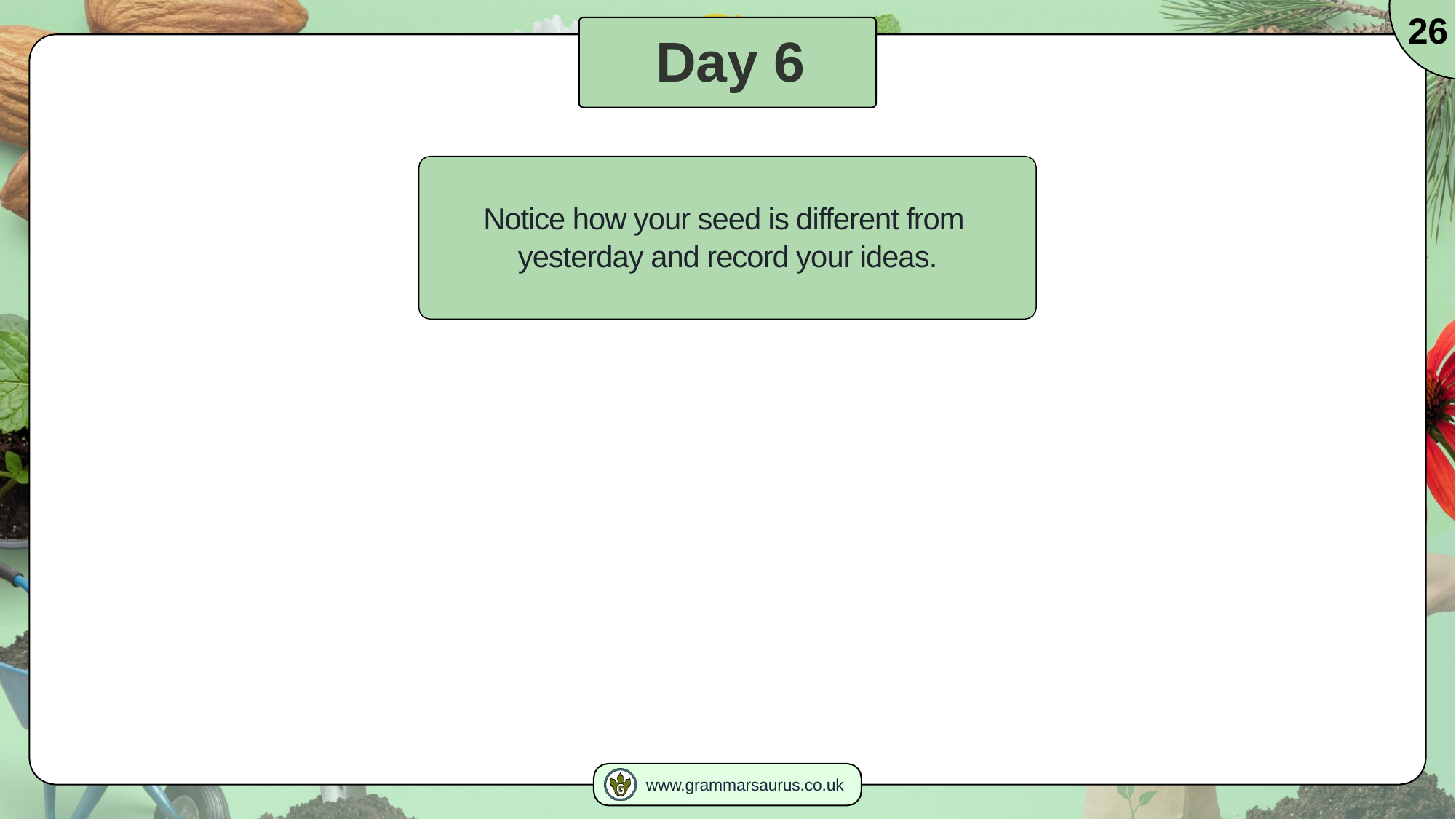

26

# Day 6

Notice how your seed is different from yesterday and record your ideas.
www.grammarsaurus.co.uk